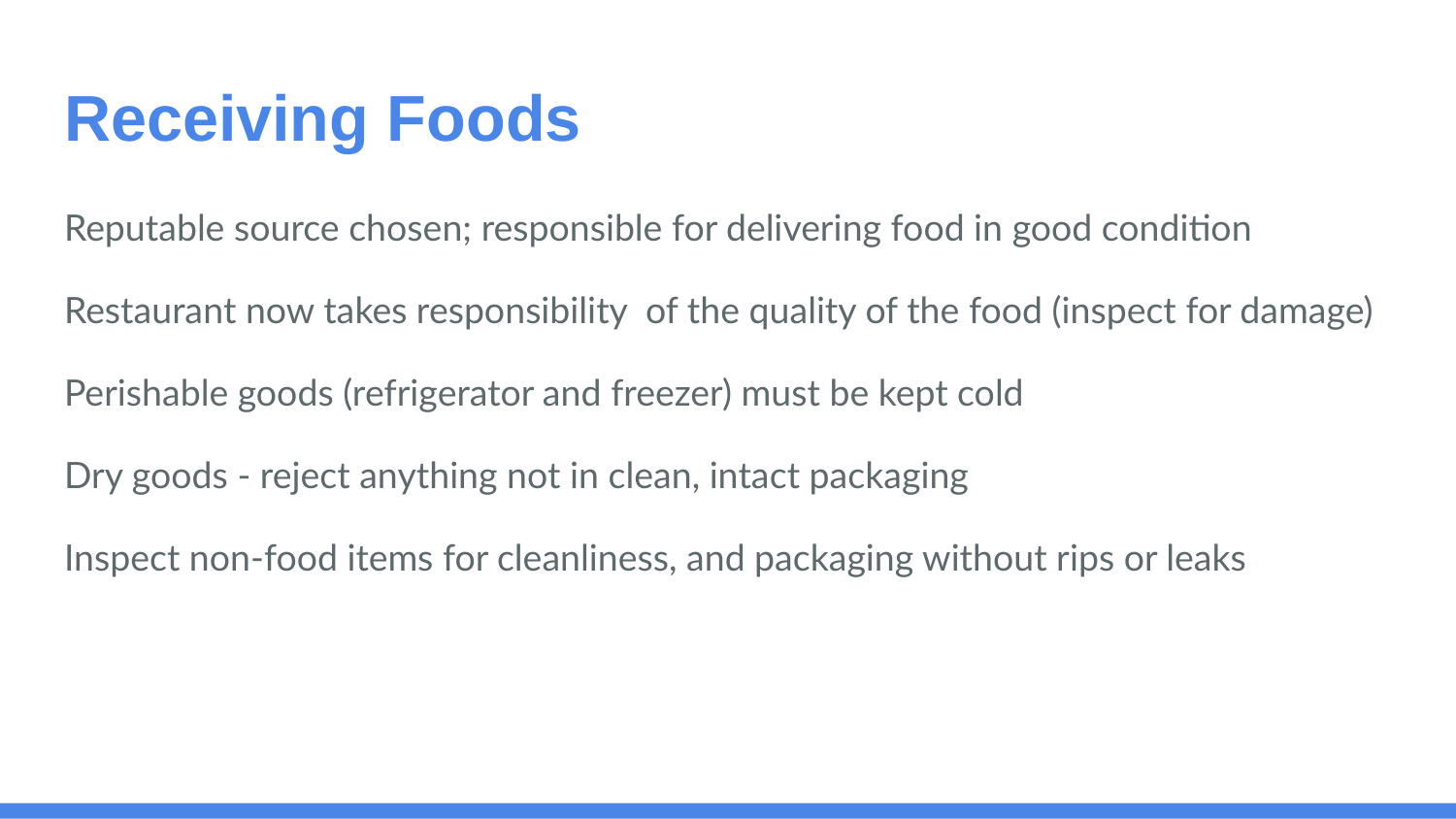

# Receiving Foods
Reputable source chosen; responsible for delivering food in good condition
Restaurant now takes responsibility  of the quality of the food (inspect for damage)
Perishable goods (refrigerator and freezer) must be kept cold
Dry goods - reject anything not in clean, intact packaging
Inspect non-food items for cleanliness, and packaging without rips or leaks